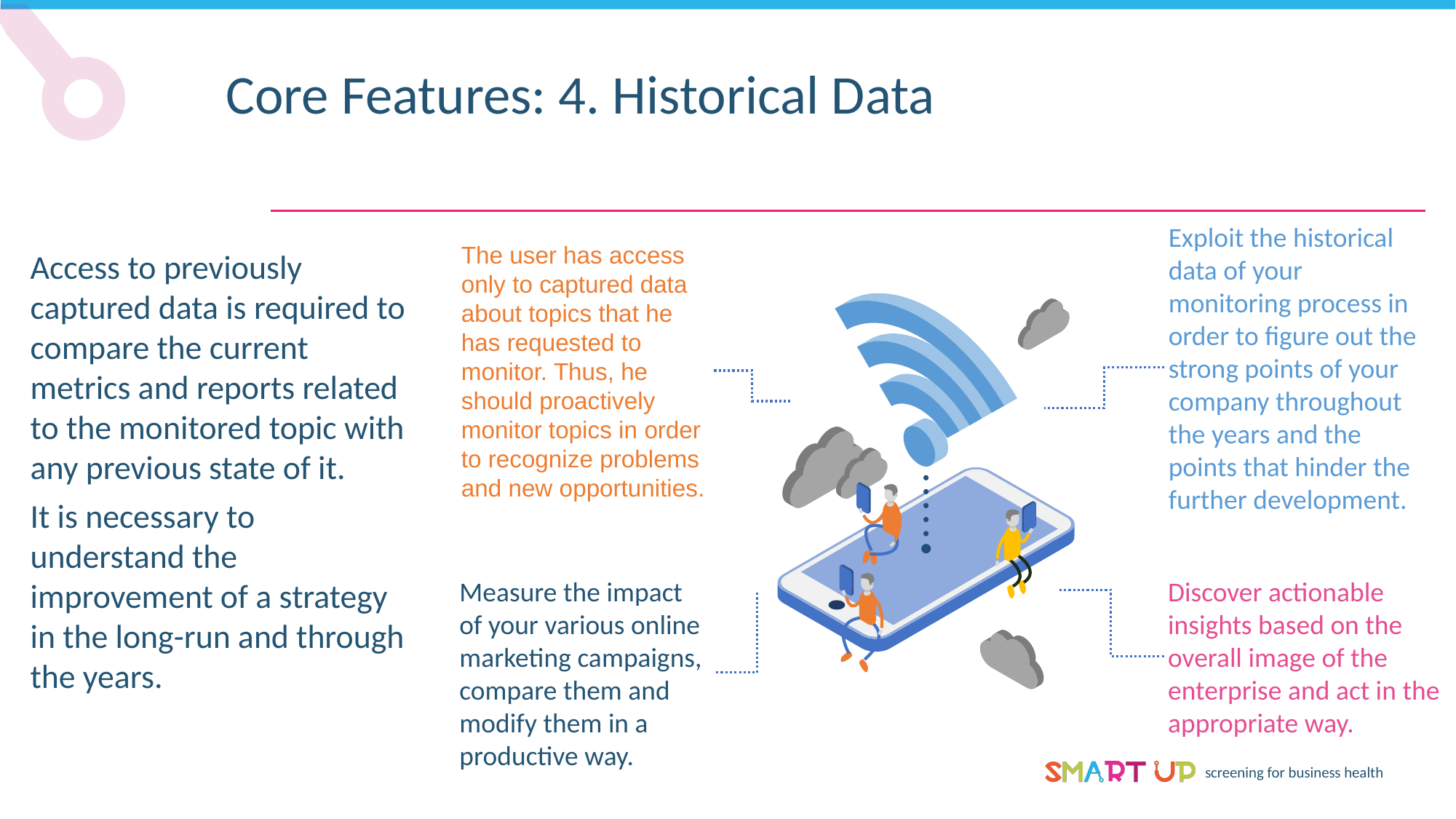

Core Features: 4. Historical Data
Exploit the historical data of your monitoring process in order to figure out the strong points of your company throughout the years and the points that hinder the further development.
The user has access only to captured data about topics that he has requested to monitor. Thus, he should proactively monitor topics in order to recognize problems and new opportunities.
Access to previously captured data is required to compare the current metrics and reports related to the monitored topic with any previous state of it.
It is necessary to understand the improvement of a strategy in the long-run and through the years.

Measure the impact of your various online marketing campaigns, compare them and modify them in a productive way.
Discover actionable insights based on the overall image of the enterprise and act in the appropriate way.